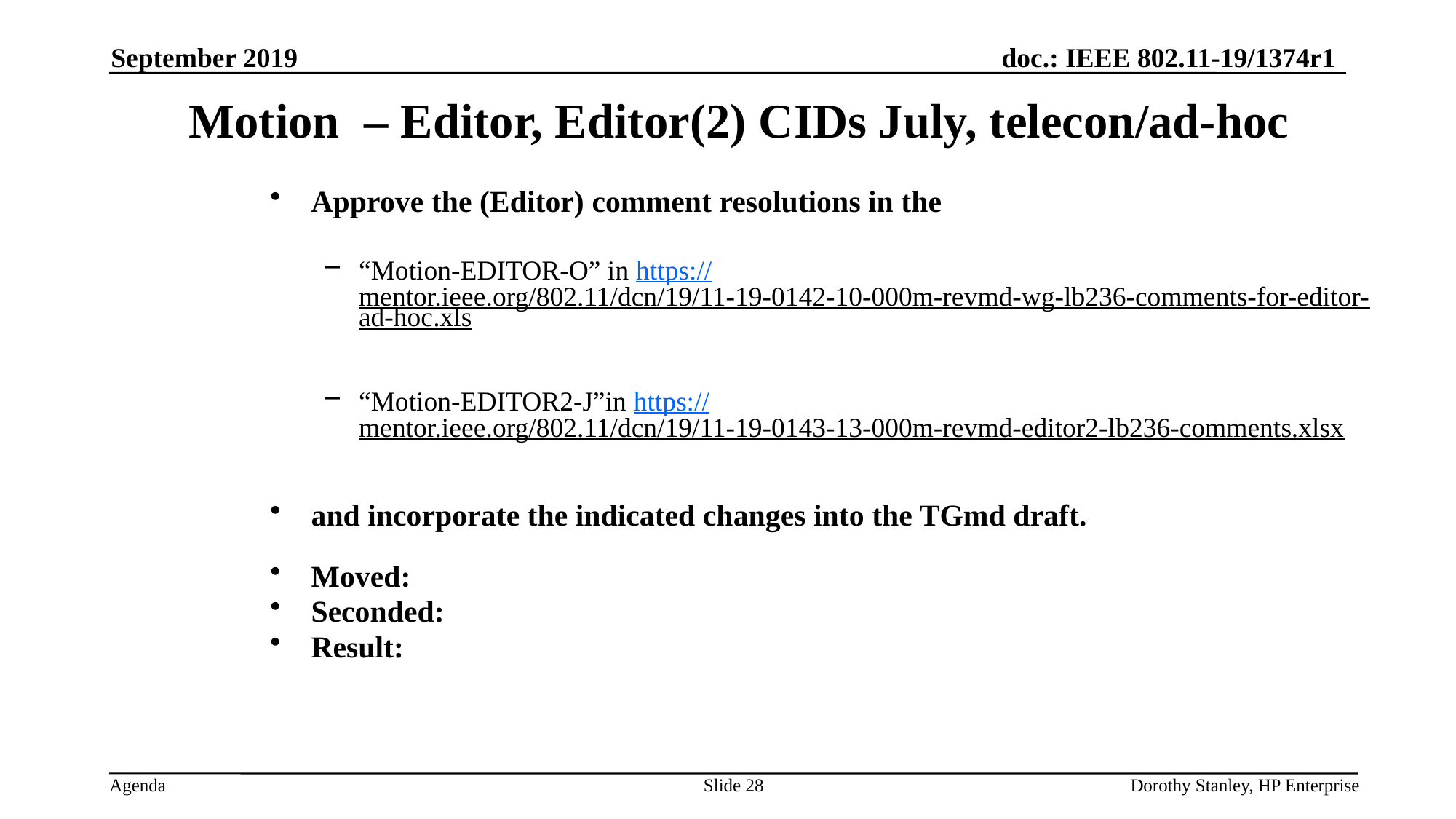

September 2019
Motion  – Editor, Editor(2) CIDs July, telecon/ad-hoc
Approve the (Editor) comment resolutions in the

“Motion-EDITOR-O” in https://mentor.ieee.org/802.11/dcn/19/11-19-0142-10-000m-revmd-wg-lb236-comments-for-editor-ad-hoc.xls
“Motion-EDITOR2-J”in https://mentor.ieee.org/802.11/dcn/19/11-19-0143-13-000m-revmd-editor2-lb236-comments.xlsx

and incorporate the indicated changes into the TGmd draft.
Moved:
Seconded:
Result:

Slide 28
Dorothy Stanley, HP Enterprise